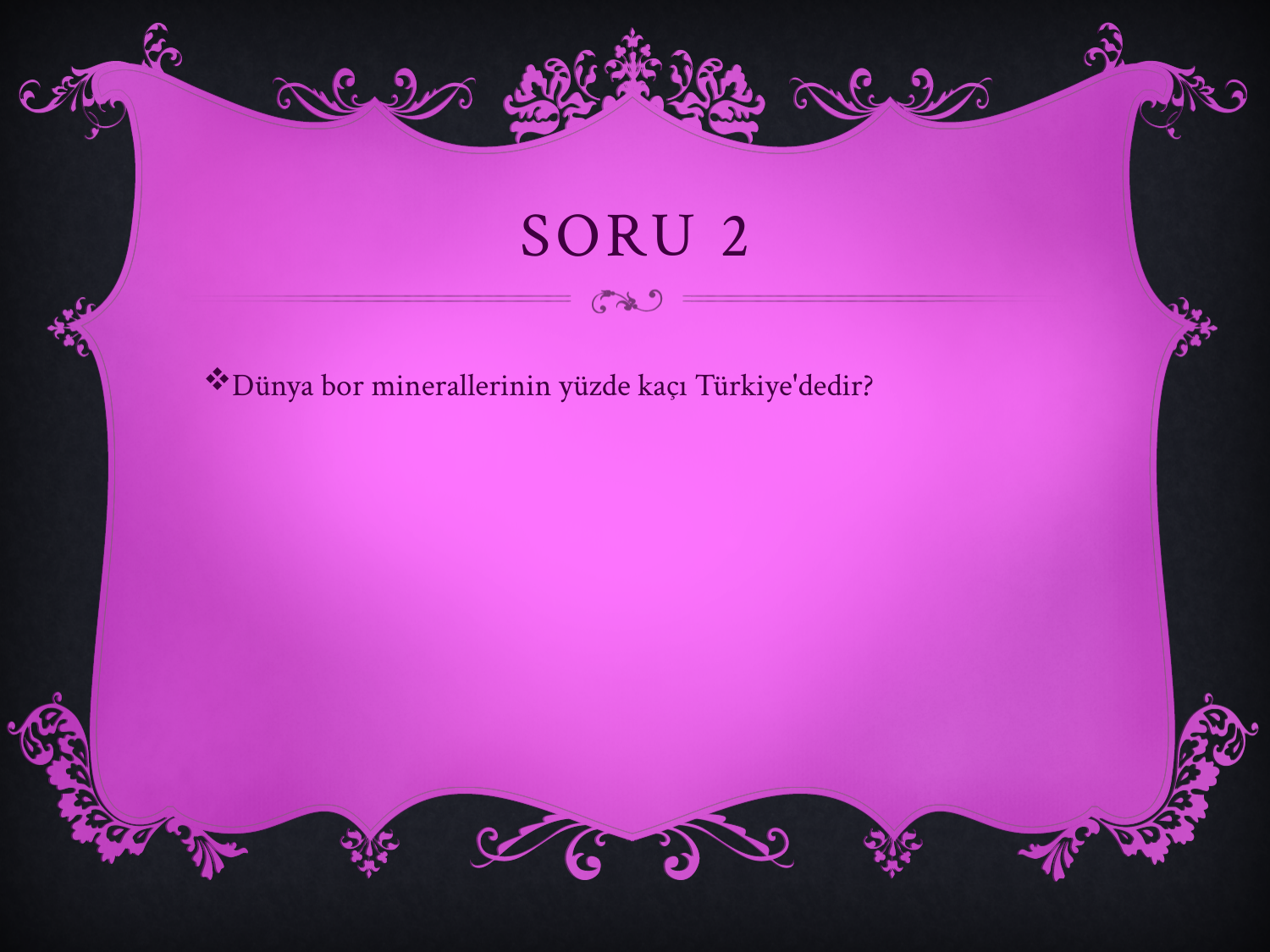

# Soru 2
Dünya bor minerallerinin yüzde kaçı Türkiye'dedir?